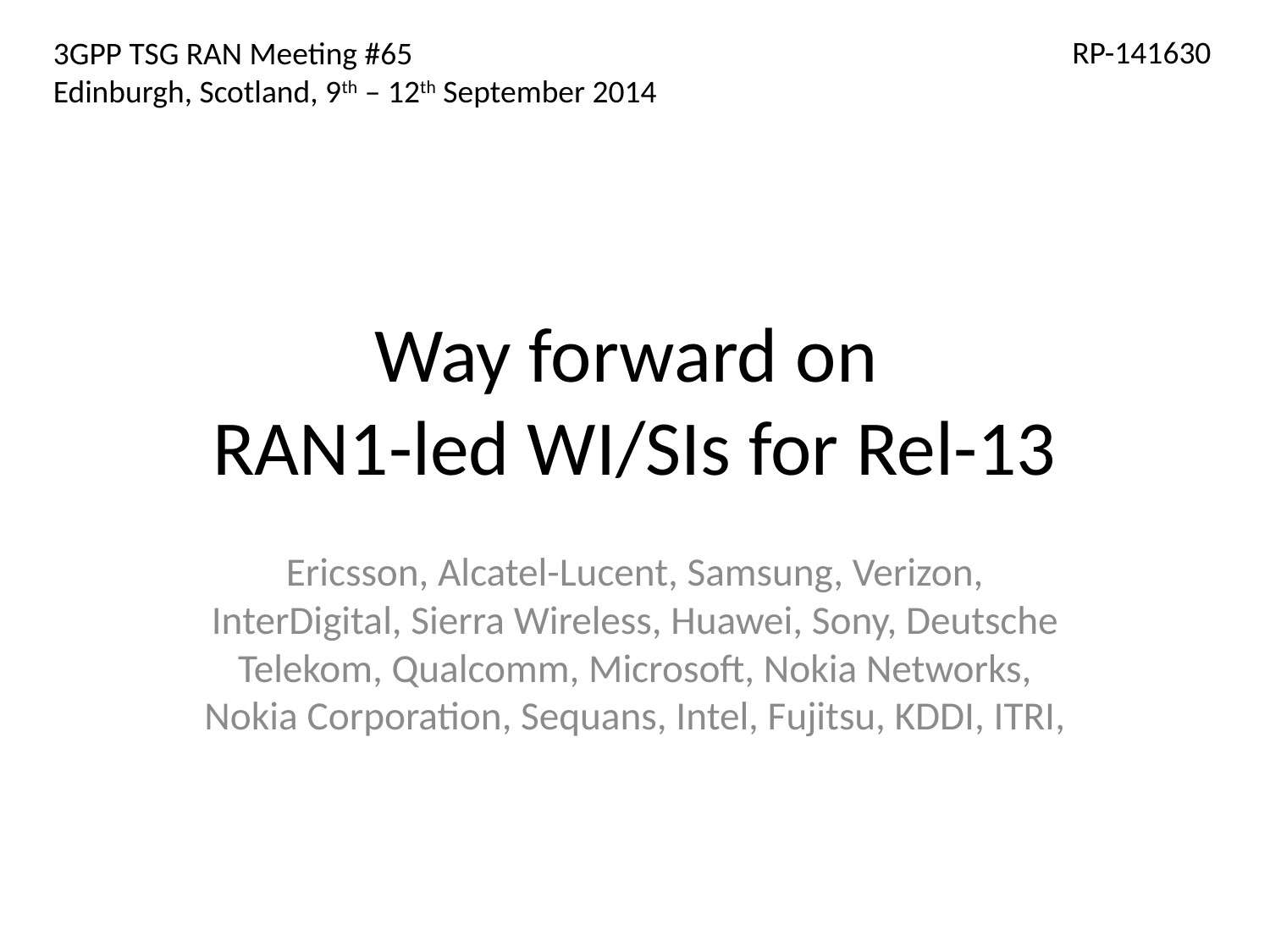

RP-141630
3GPP TSG RAN Meeting #65
Edinburgh, Scotland, 9th – 12th September 2014
# Way forward on RAN1-led WI/SIs for Rel-13
Ericsson, Alcatel-Lucent, Samsung, Verizon, InterDigital, Sierra Wireless, Huawei, Sony, Deutsche Telekom, Qualcomm, Microsoft, Nokia Networks, Nokia Corporation, Sequans, Intel, Fujitsu, KDDI, ITRI,